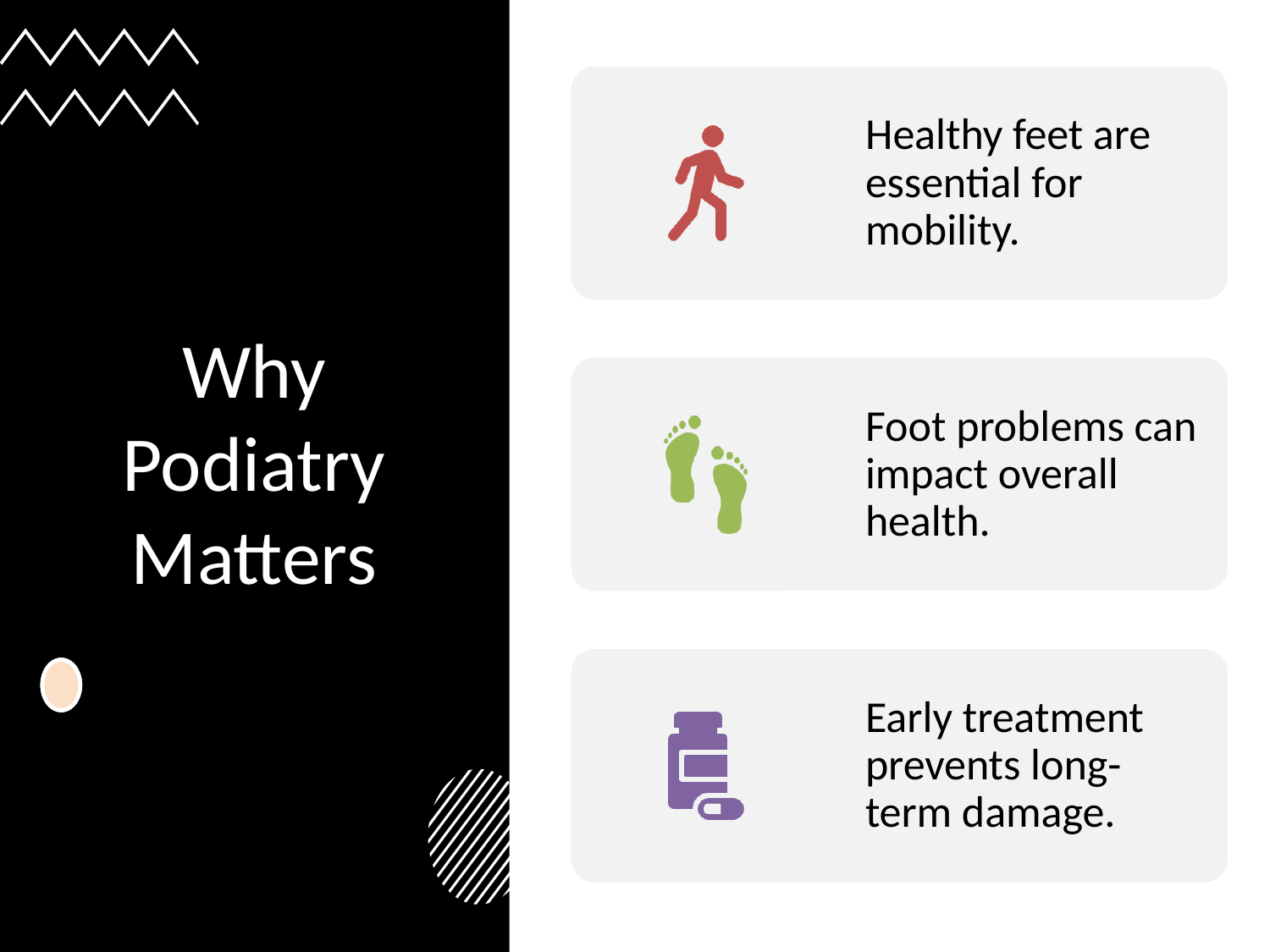

Healthy feet are essential for mobility.
Foot problems can impact overall health.
Early treatment prevents long-term damage.
# Why Podiatry Matters